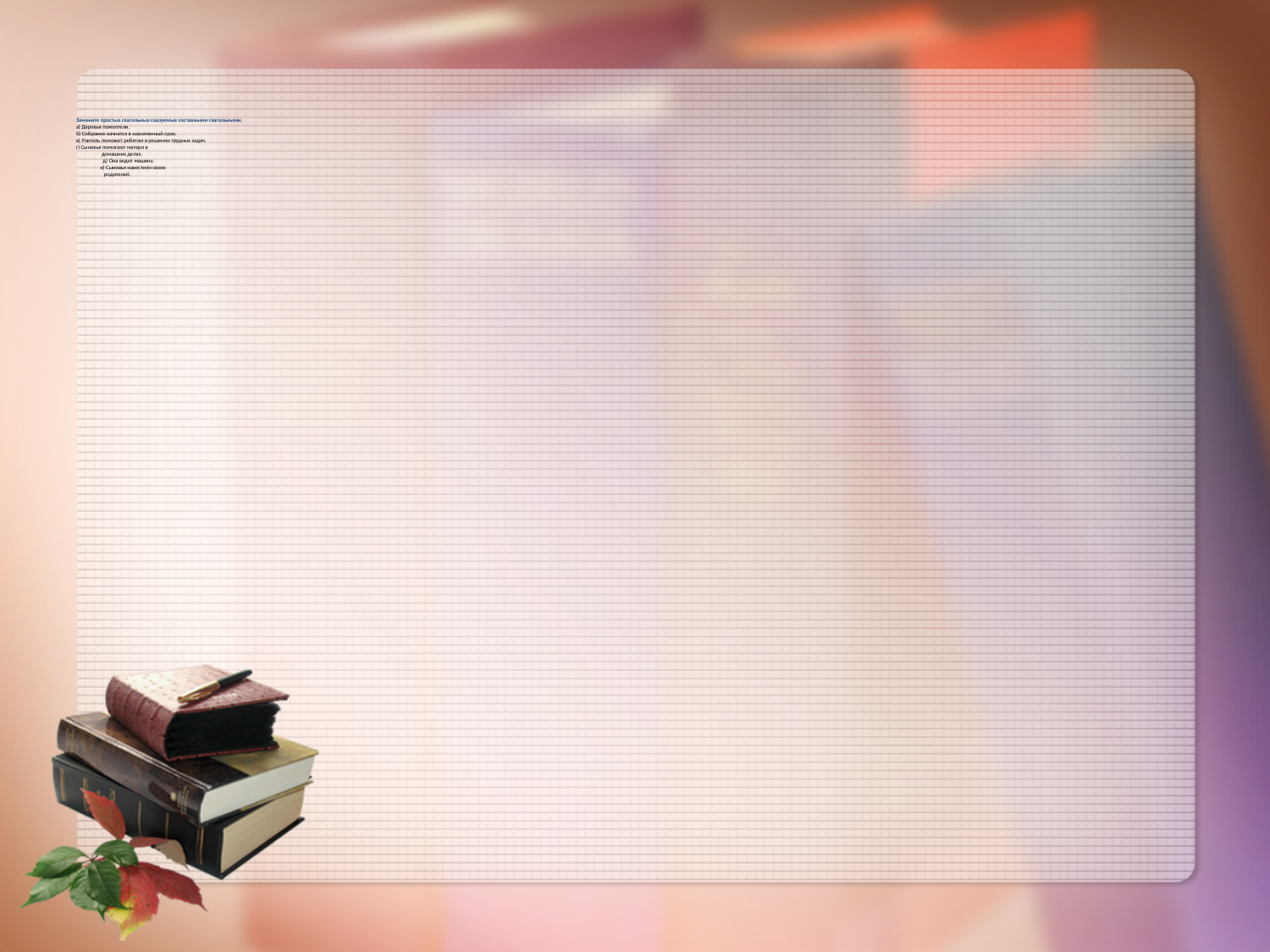

# Замените простые глагольные сказуемые составными глагольными. а) Деревья пожелтели. б) Собрание начнется в назначенный срок. в) Учитель поможет ребятам в решении трудных задач. г) Сыновья помогают матери в домашних делах. д) Она водит машину. е) Сыновья навестили своих родителей.